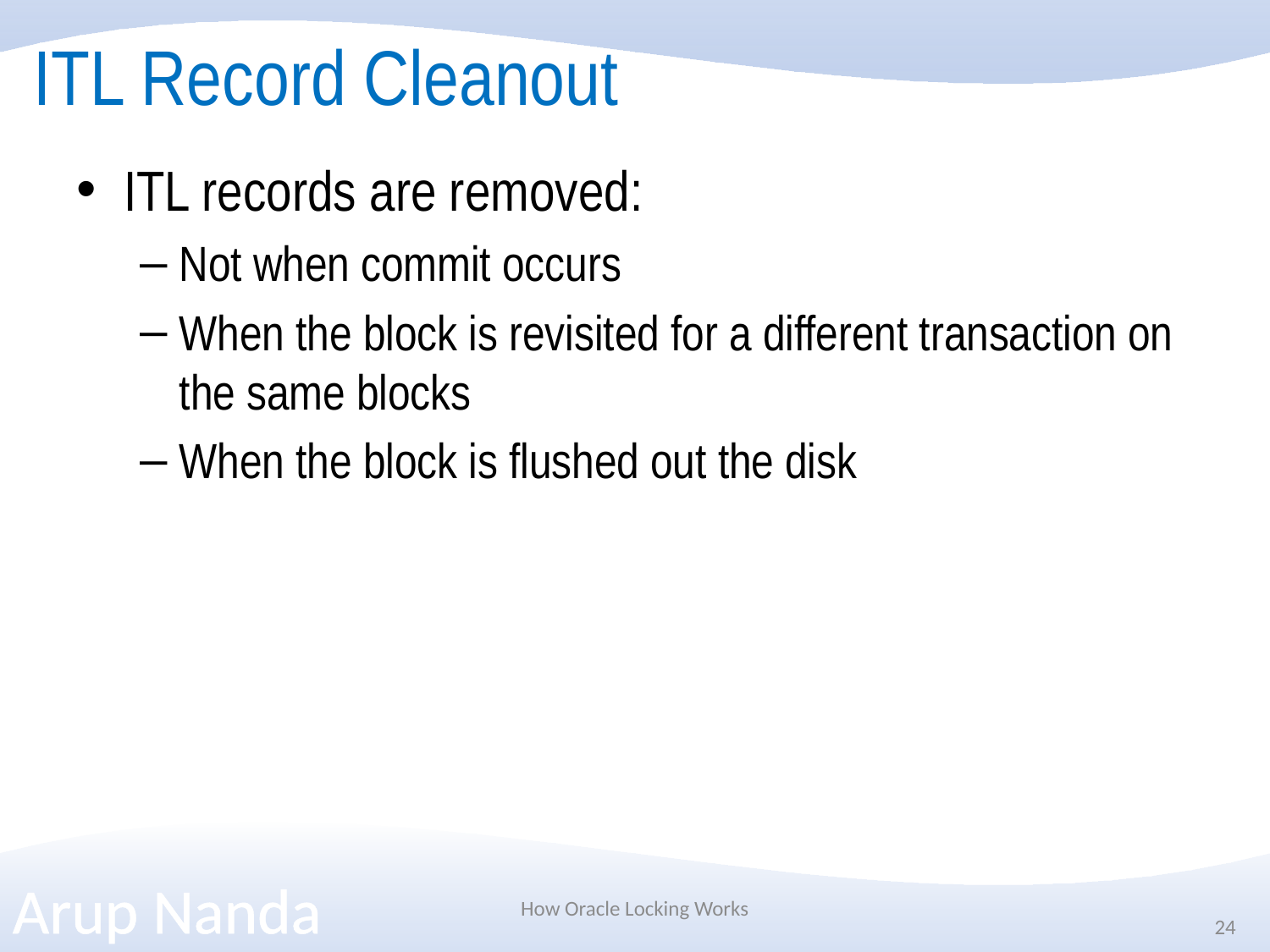

# ITL Record Cleanout
ITL records are removed:
Not when commit occurs
When the block is revisited for a different transaction on the same blocks
When the block is flushed out the disk
How Oracle Locking Works
24